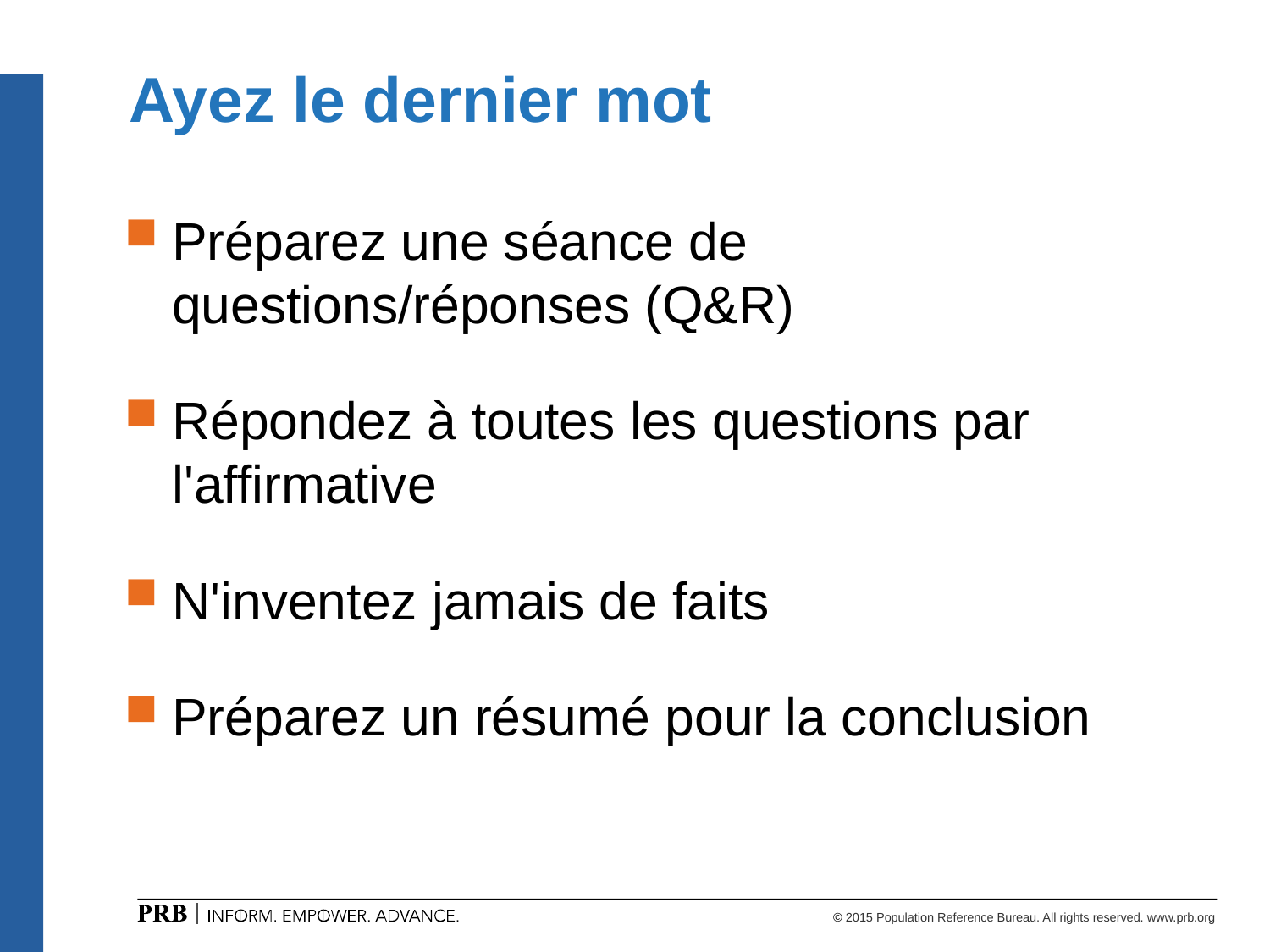

# Ayez le dernier mot
Préparez une séance de questions/réponses (Q&R)
Répondez à toutes les questions par l'affirmative
N'inventez jamais de faits
Préparez un résumé pour la conclusion